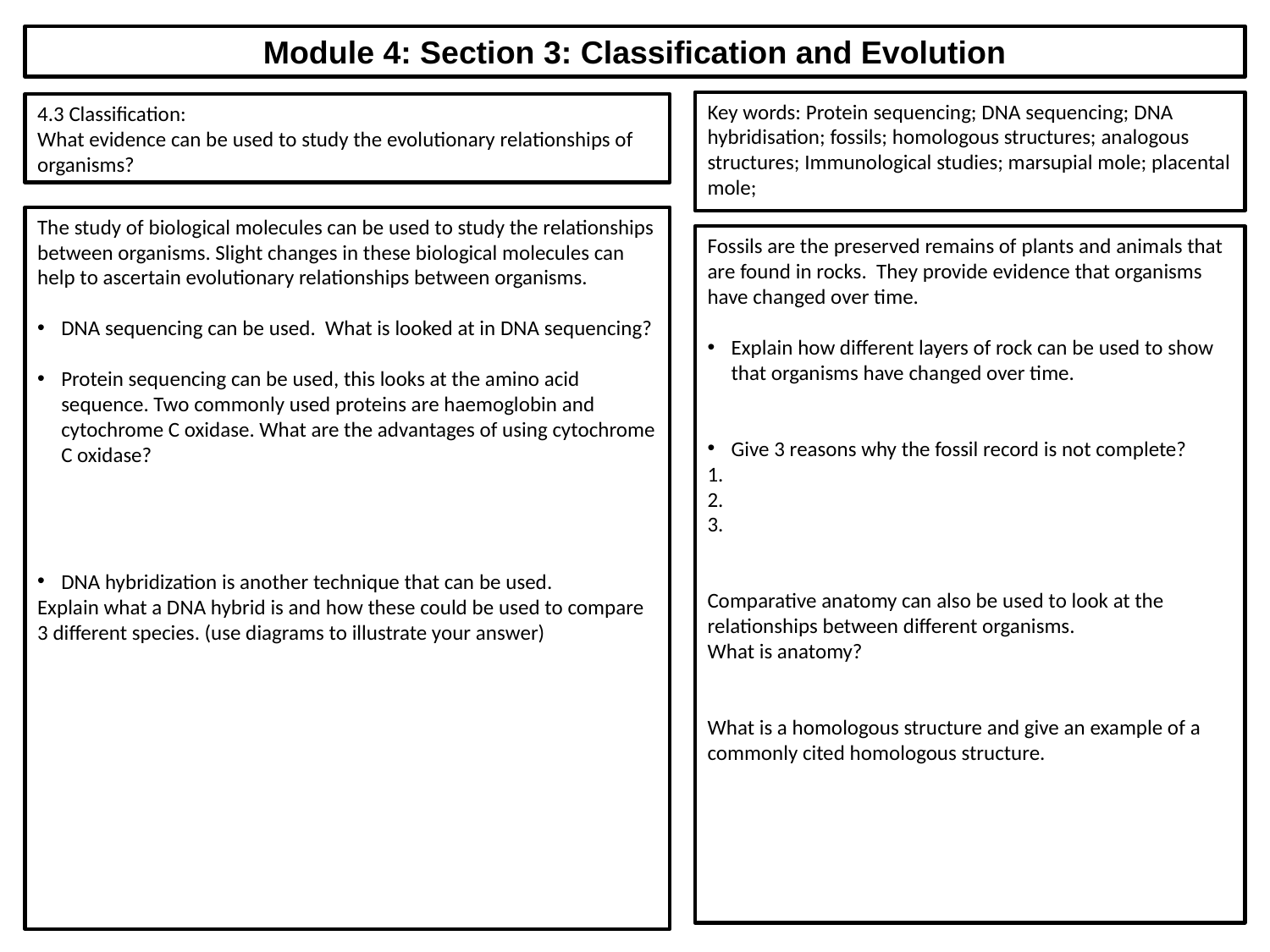

Module 4: Section 3: Classification and Evolution
Key words: Protein sequencing; DNA sequencing; DNA hybridisation; fossils; homologous structures; analogous structures; Immunological studies; marsupial mole; placental mole;
4.3 Classification:
What evidence can be used to study the evolutionary relationships of organisms?
The study of biological molecules can be used to study the relationships between organisms. Slight changes in these biological molecules can help to ascertain evolutionary relationships between organisms.

DNA sequencing can be used.  What is looked at in DNA sequencing?

Protein sequencing can be used, this looks at the amino acid sequence. Two commonly used proteins are haemoglobin and cytochrome C oxidase. What are the advantages of using cytochrome C oxidase?

DNA hybridization is another technique that can be used.
Explain what a DNA hybrid is and how these could be used to compare 3 different species. (use diagrams to illustrate your answer)

Fossils are the preserved remains of plants and animals that are found in rocks.  They provide evidence that organisms have changed over time.

Explain how different layers of rock can be used to show that organisms have changed over time.

Give 3 reasons why the fossil record is not complete?

Comparative anatomy can also be used to look at the relationships between different organisms.
What is anatomy?

What is a homologous structure and give an example of a commonly cited homologous structure.